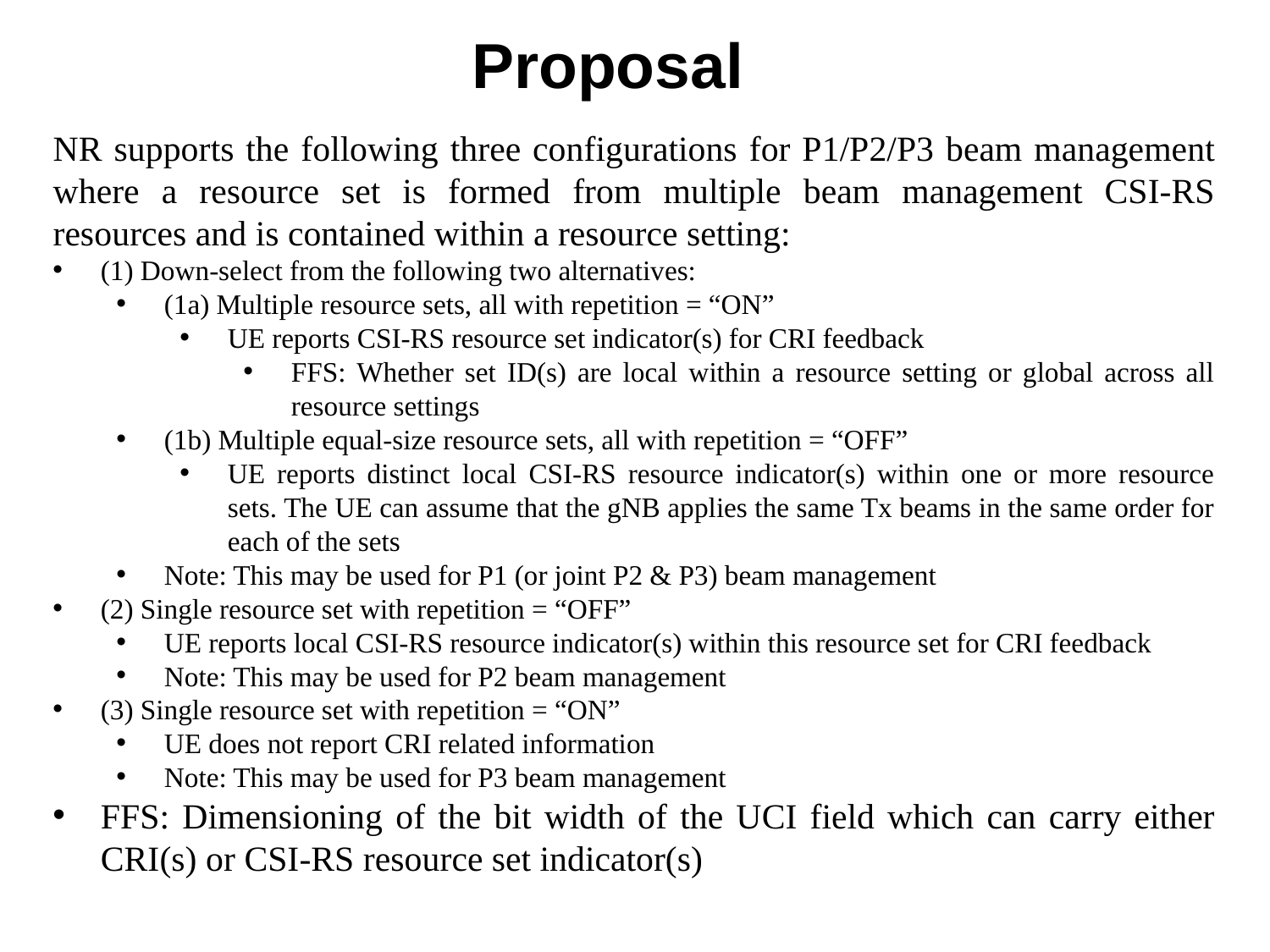

# Proposal
NR supports the following three configurations for P1/P2/P3 beam management where a resource set is formed from multiple beam management CSI-RS resources and is contained within a resource setting:
(1) Down-select from the following two alternatives:
(1a) Multiple resource sets, all with repetition = “ON”
UE reports CSI-RS resource set indicator(s) for CRI feedback
FFS: Whether set ID(s) are local within a resource setting or global across all resource settings
(1b) Multiple equal-size resource sets, all with repetition = “OFF”
UE reports distinct local CSI-RS resource indicator(s) within one or more resource sets. The UE can assume that the gNB applies the same Tx beams in the same order for each of the sets
Note: This may be used for P1 (or joint P2 & P3) beam management
(2) Single resource set with repetition = “OFF”
UE reports local CSI-RS resource indicator(s) within this resource set for CRI feedback
Note: This may be used for P2 beam management
(3) Single resource set with repetition = “ON”
UE does not report CRI related information
Note: This may be used for P3 beam management
FFS: Dimensioning of the bit width of the UCI field which can carry either CRI(s) or CSI-RS resource set indicator(s)